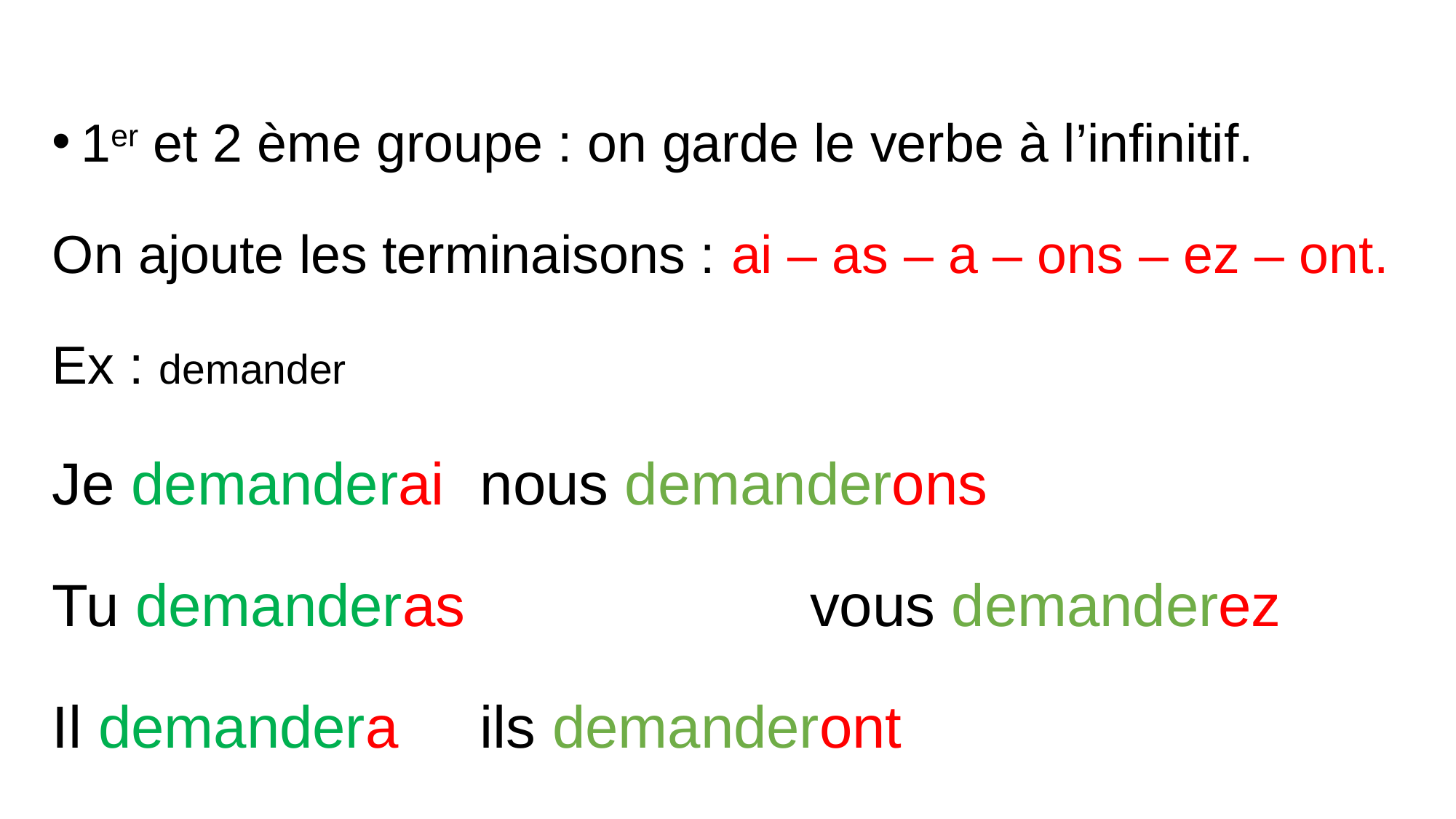

1er et 2 ème groupe : on garde le verbe à l’infinitif.
On ajoute les terminaisons : ai – as – a – ons – ez – ont.
Ex : demander
Je demanderai			nous demanderons
Tu demanderas 		       vous demanderez
Il demandera			ils demanderont